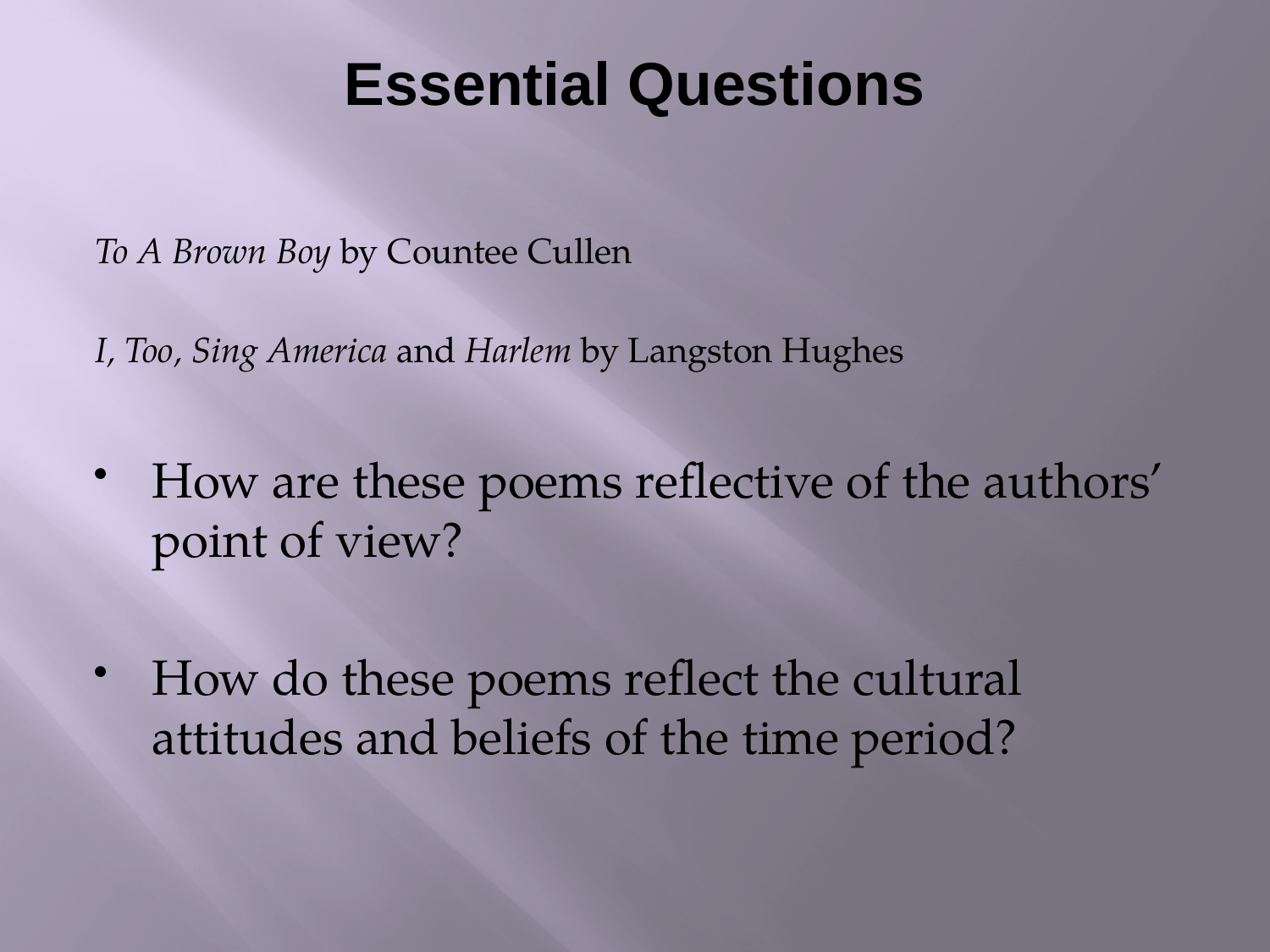

# Essential Questions
To A Brown Boy by Countee Cullen

I, Too, Sing America and Harlem by Langston Hughes

How are these poems reflective of the authors’ point of view?

How do these poems reflect the cultural attitudes and beliefs of the time period?